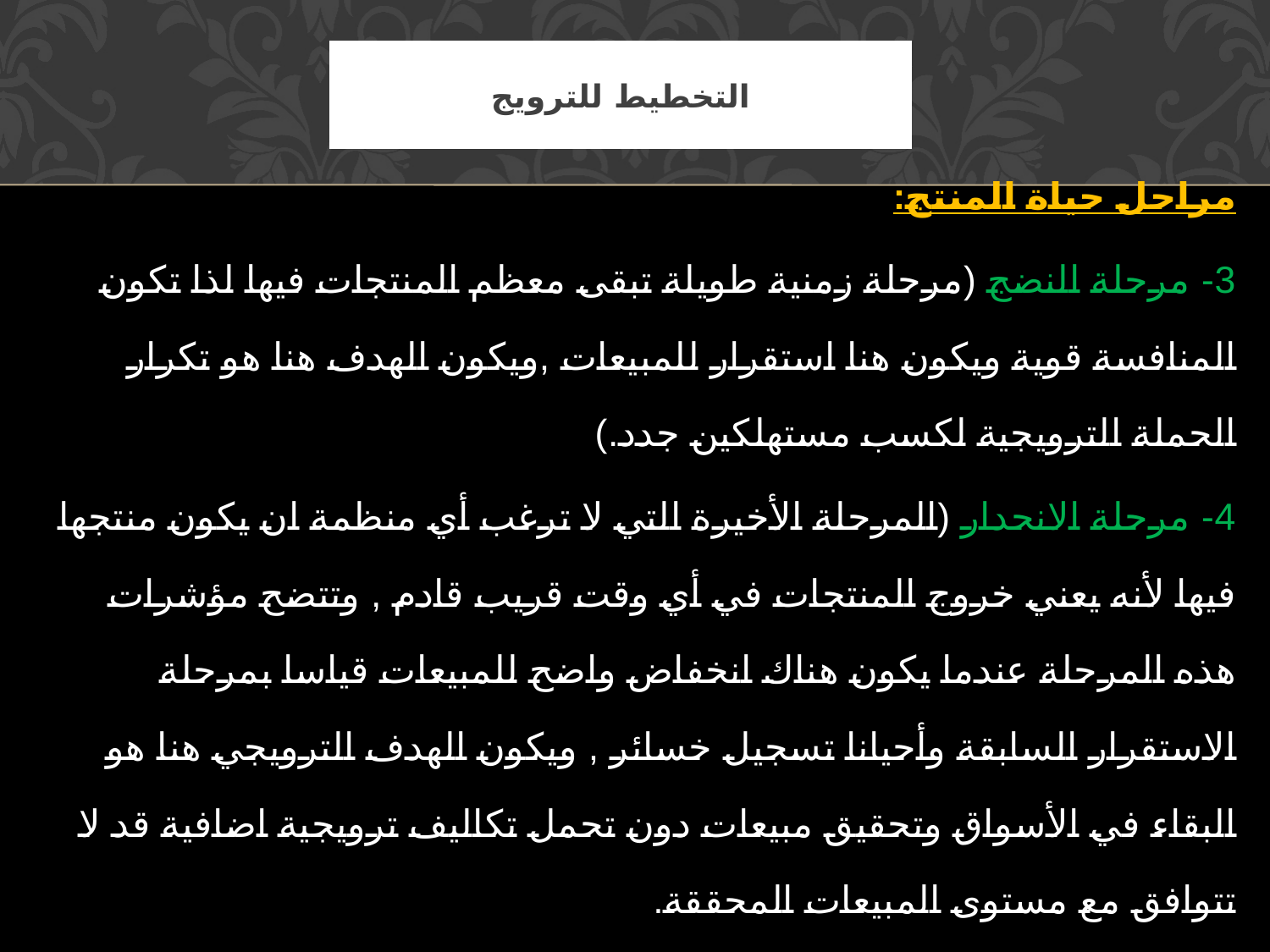

# التخطيط للترويج
مراحل حياة المنتج:
3- مرحلة النضج (مرحلة زمنية طويلة تبقى معظم المنتجات فيها لذا تكون المنافسة قوية ويكون هنا استقرار للمبيعات ,ويكون الهدف هنا هو تكرار الحملة الترويجية لكسب مستهلكين جدد.)
4- مرحلة الانحدار (المرحلة الأخيرة التي لا ترغب أي منظمة ان يكون منتجها فيها لأنه يعني خروج المنتجات في أي وقت قريب قادم , وتتضح مؤشرات هذه المرحلة عندما يكون هناك انخفاض واضح للمبيعات قياسا بمرحلة الاستقرار السابقة وأحيانا تسجيل خسائر , ويكون الهدف الترويجي هنا هو البقاء في الأسواق وتحقيق مبيعات دون تحمل تكاليف ترويجية اضافية قد لا تتوافق مع مستوى المبيعات المحققة.